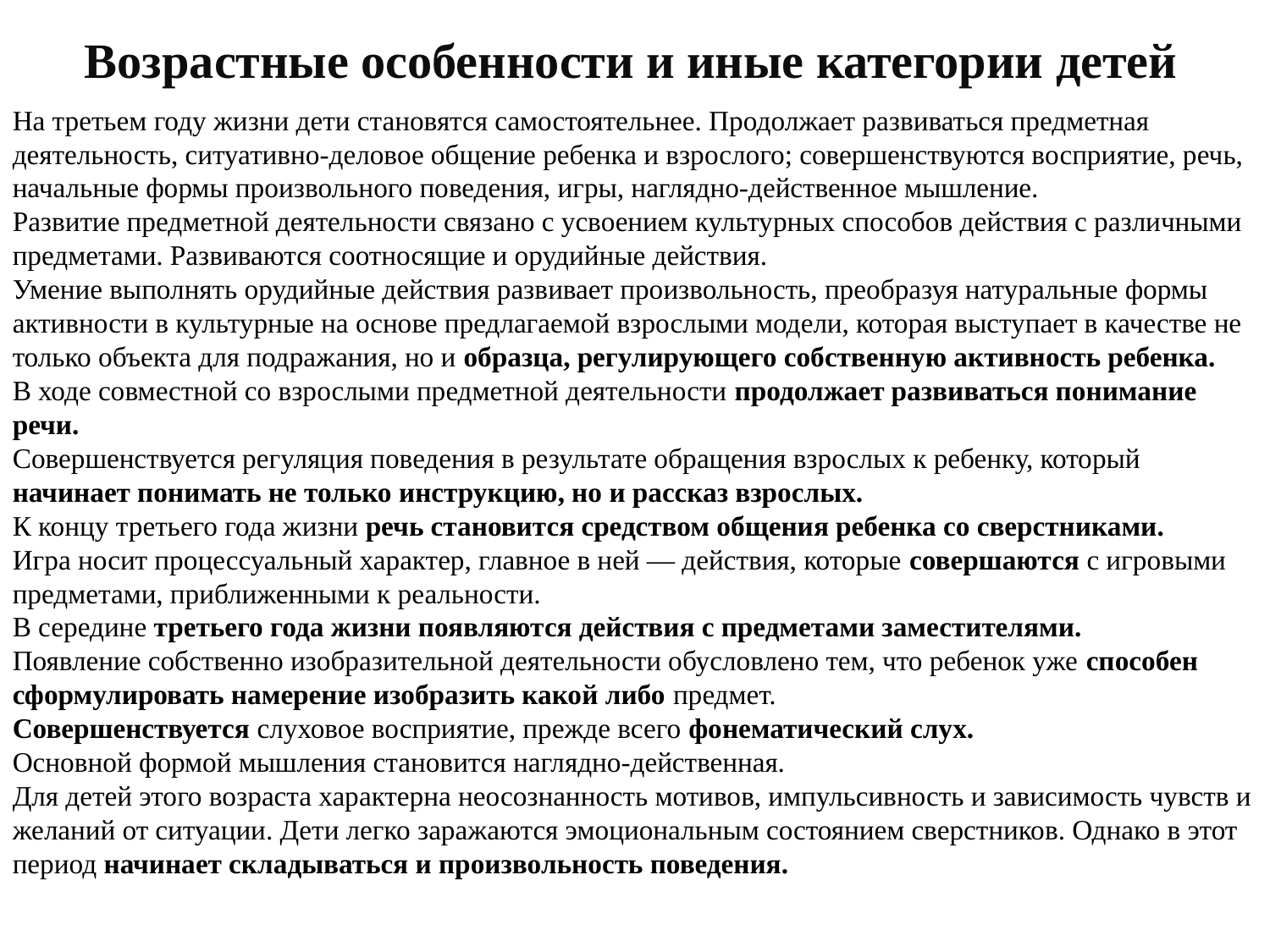

Возрастные особенности и иные категории детей
На третьем году жизни дети становятся самостоятельнее. Продолжает развиваться предметная деятельность, ситуативно-деловое общение ребенка и взрослого; совершенствуются восприятие, речь, начальные формы произвольного поведения, игры, наглядно-действенное мышление.
Развитие предметной деятельности связано с усвоением культурных способов действия с различными предметами. Развиваются соотносящие и орудийные действия.
Умение выполнять орудийные действия развивает произвольность, преобразуя натуральные формы активности в культурные на основе предлагаемой взрослыми модели, которая выступает в качестве не только объекта для подражания, но и образца, регулирующего собственную активность ребенка.
В ходе совместной со взрослыми предметной деятельности продолжает развиваться понимание речи.
Совершенствуется регуляция поведения в результате обращения взрослых к ребенку, который начинает понимать не только инструкцию, но и рассказ взрослых.
К концу третьего года жизни речь становится средством общения ребенка со сверстниками.
Игра носит процессуальный характер, главное в ней — действия, которые совершаются с игровыми предметами, приближенными к реальности.
В середине третьего года жизни появляются действия с предметами заместителями.
Появление собственно изобразительной деятельности обусловлено тем, что ребенок уже способен сформулировать намерение изобразить какой либо предмет.
Совершенствуется слуховое восприятие, прежде всего фонематический слух.
Основной формой мышления становится наглядно-действенная.
Для детей этого возраста характерна неосознанность мотивов, импульсивность и зависимость чувств и желаний от ситуации. Дети легко заражаются эмоциональным состоянием сверстников. Однако в этот период начинает складываться и произвольность поведения.